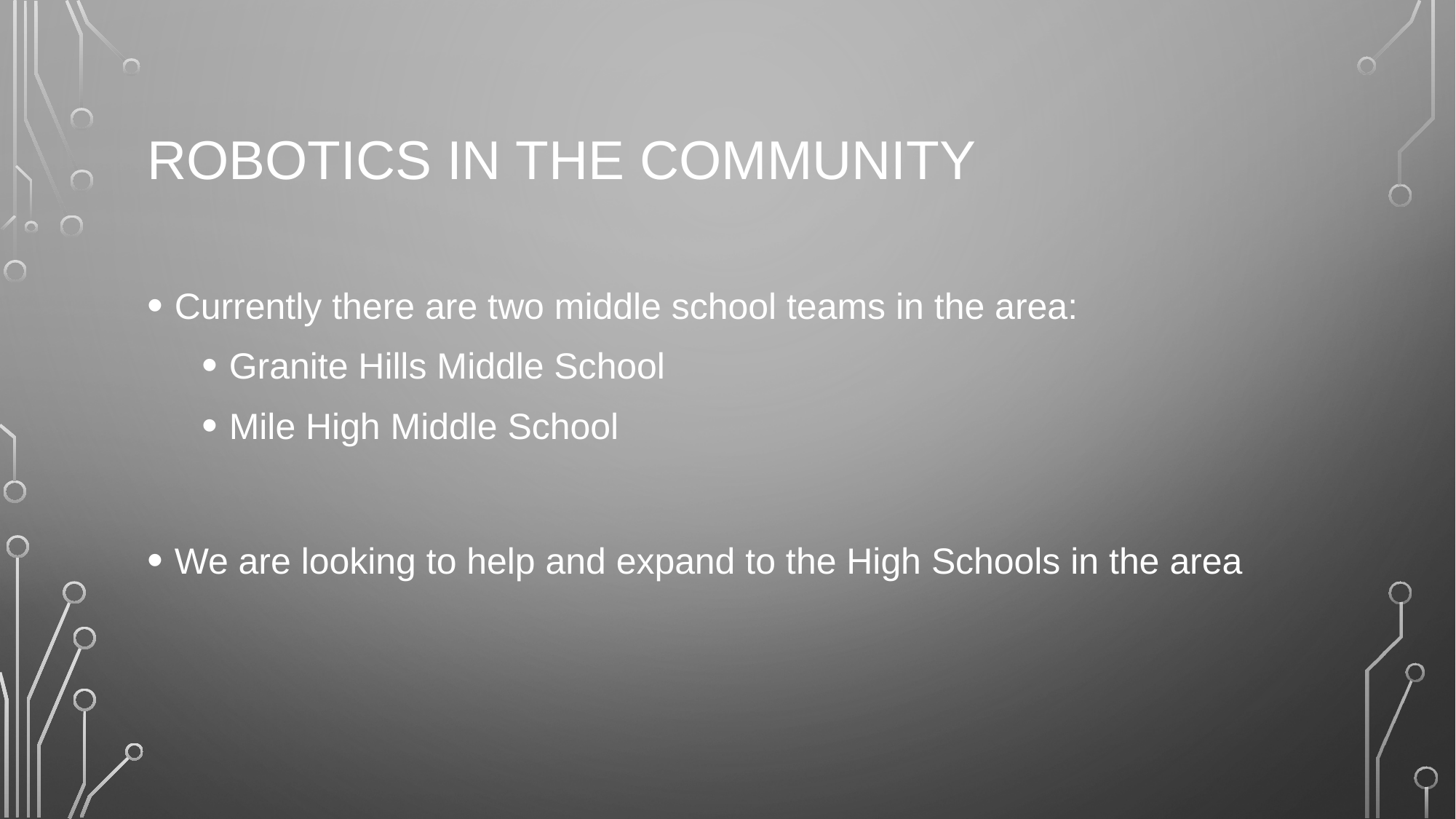

# Robotics in the community
Currently there are two middle school teams in the area:
Granite Hills Middle School
Mile High Middle School

We are looking to help and expand to the High Schools in the area